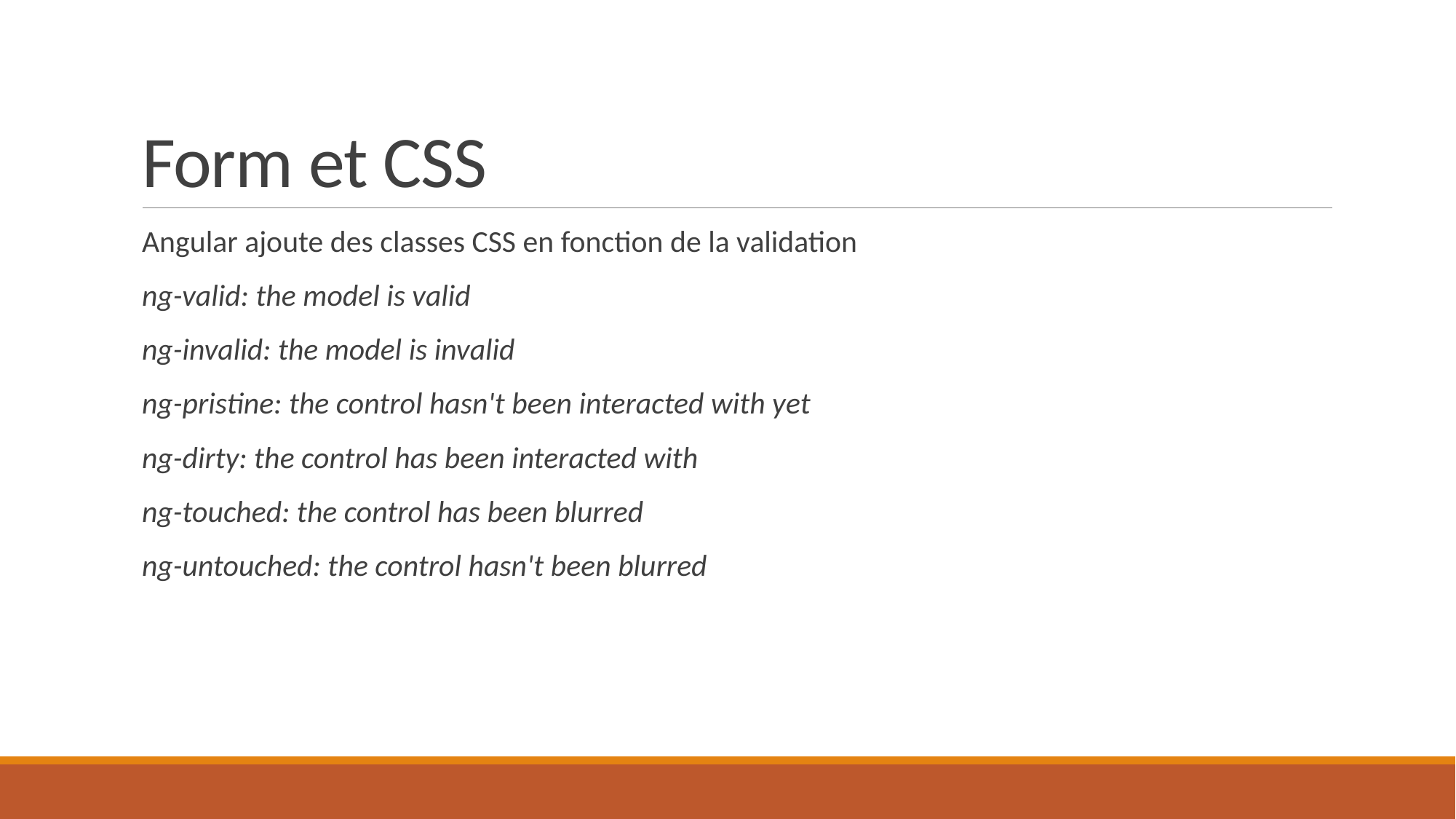

# Form et CSS
Angular ajoute des classes CSS en fonction de la validation
ng-valid: the model is valid
ng-invalid: the model is invalid
ng-pristine: the control hasn't been interacted with yet
ng-dirty: the control has been interacted with
ng-touched: the control has been blurred
ng-untouched: the control hasn't been blurred